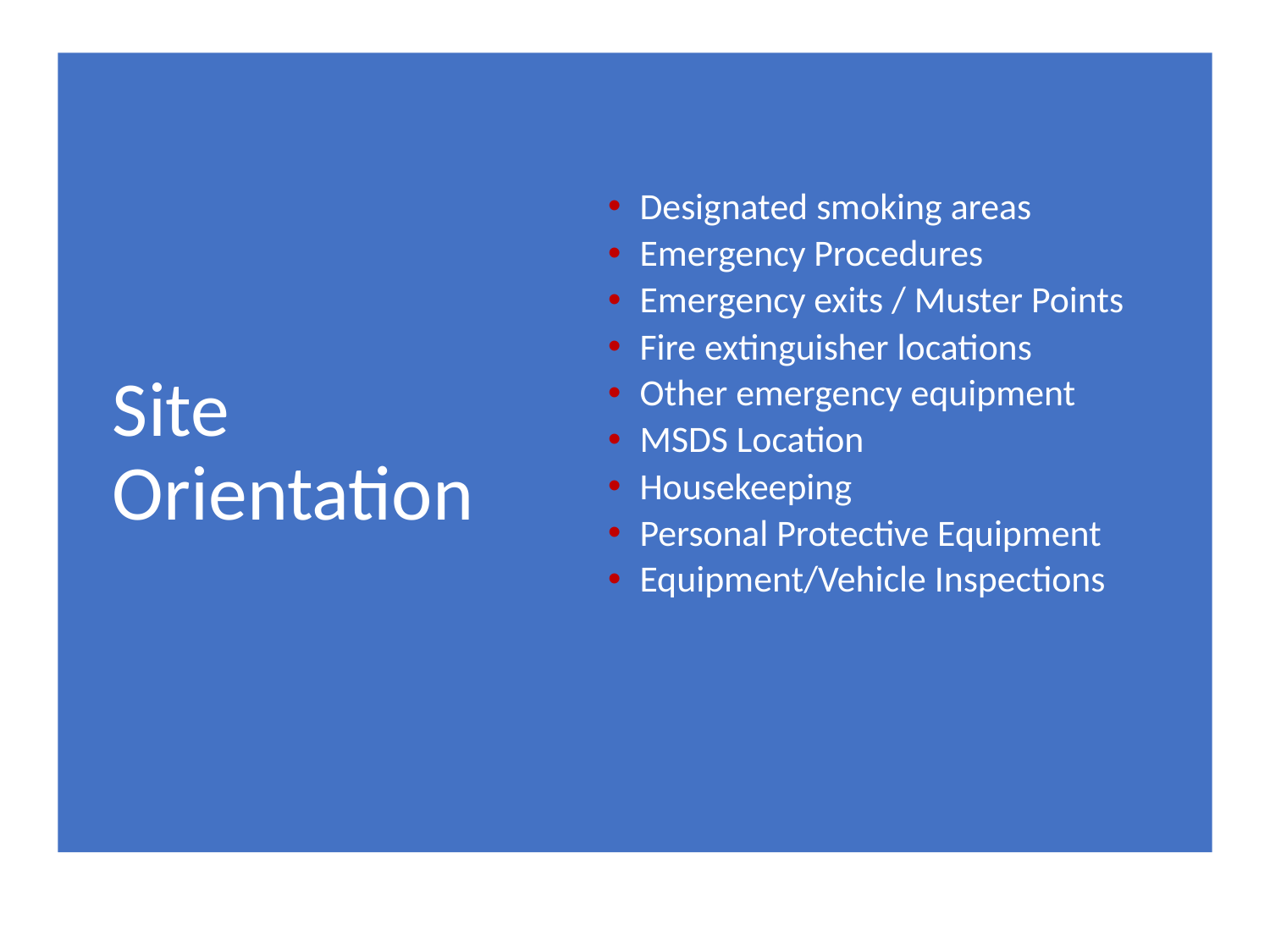

Site Orientation
Designated smoking areas
Emergency Procedures
Emergency exits / Muster Points
Fire extinguisher locations
Other emergency equipment
MSDS Location
Housekeeping
Personal Protective Equipment
Equipment/Vehicle Inspections